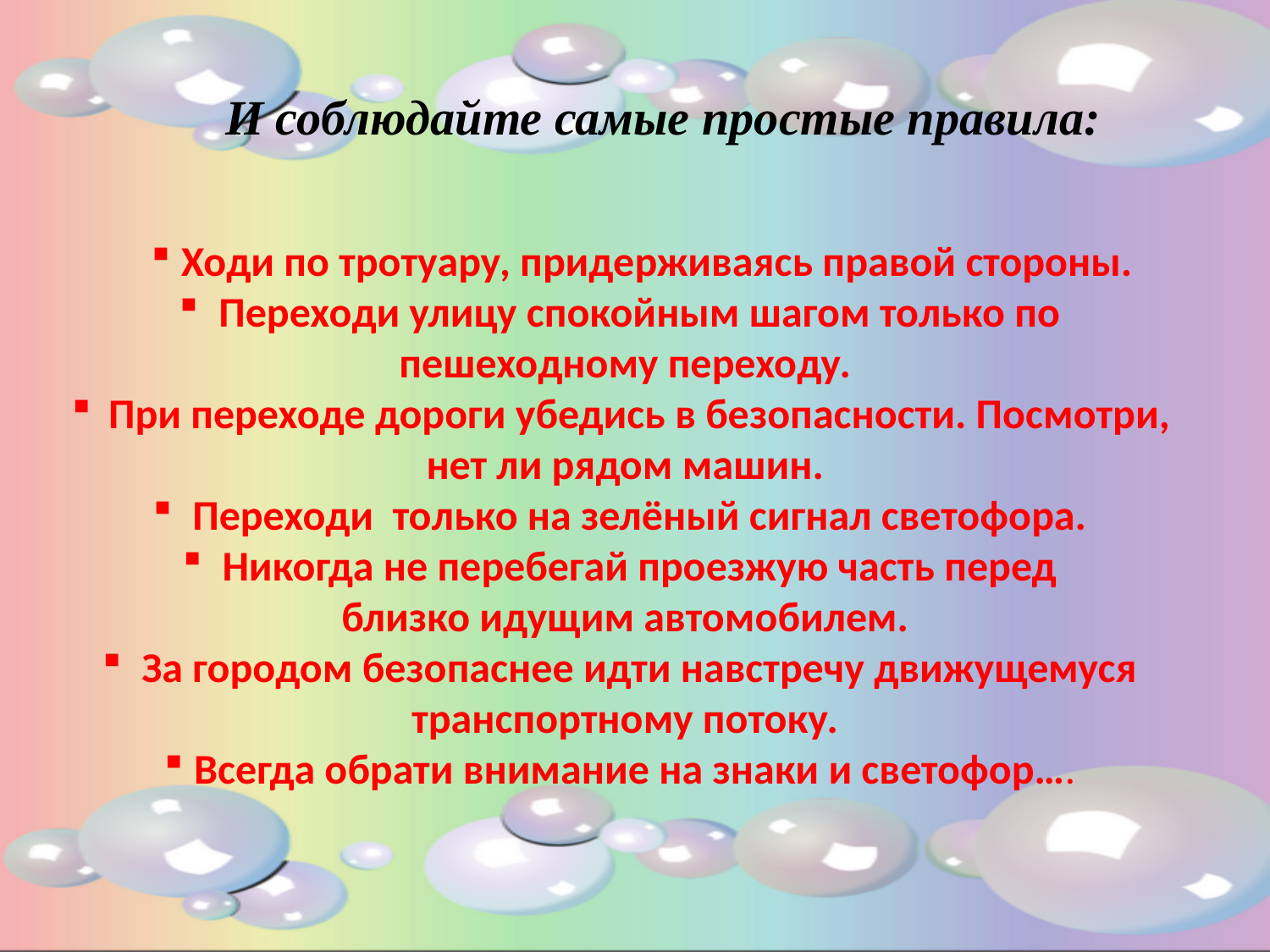

И соблюдайте самые простые правила:
Ходи по тротуару, придерживаясь правой стороны.
 Переходи улицу спокойным шагом только по пешеходному переходу.
 При переходе дороги убедись в безопасности. Посмотри, нет ли рядом машин.
 Переходи  только на зелёный сигнал светофора.
 Никогда не перебегай проезжую часть перед близко идущим автомобилем.
 За городом безопаснее идти навстречу движущемуся транспортному потоку.
Всегда обрати внимание на знаки и светофор….